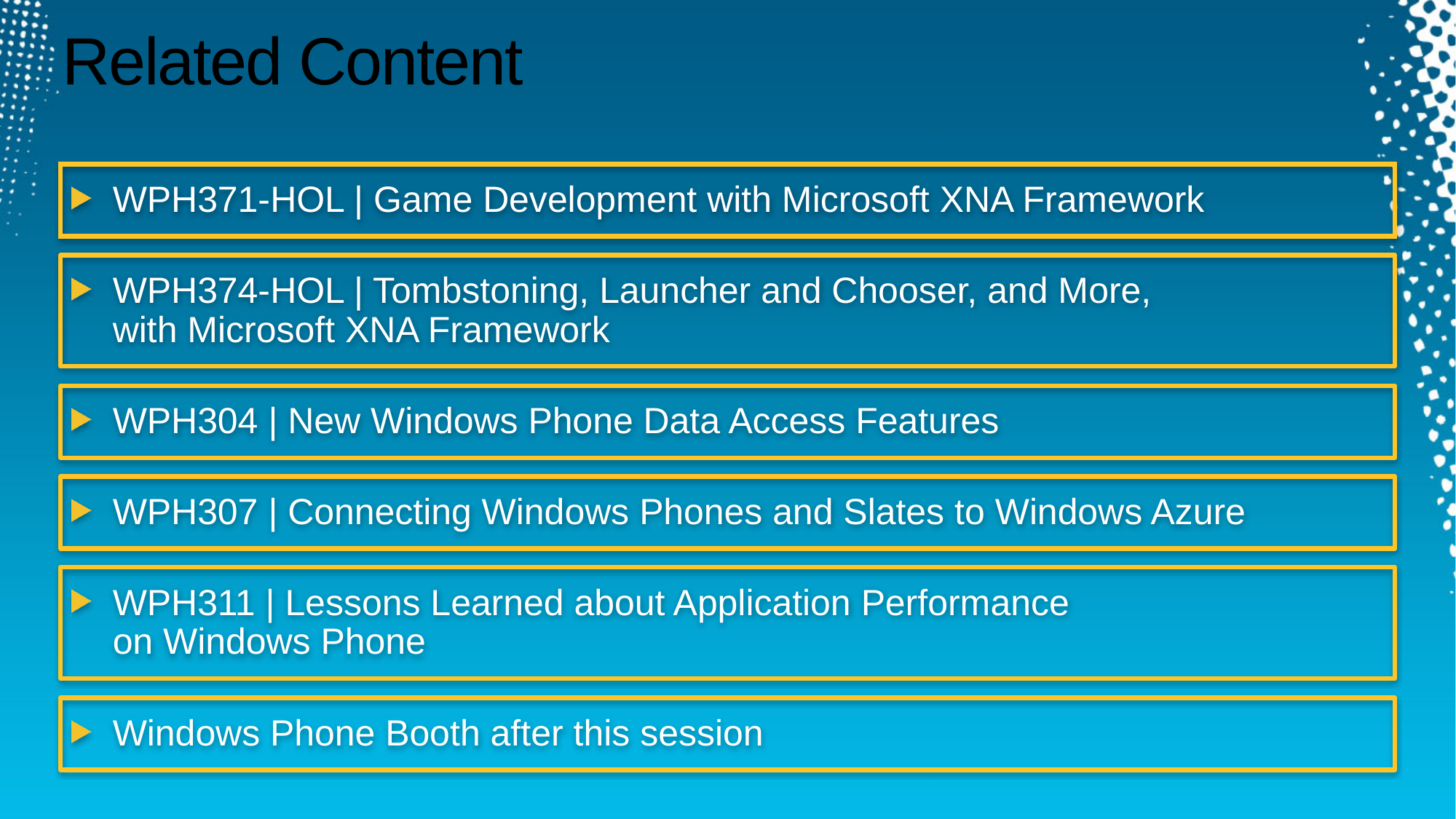

Required Slide

Speakers, please list the Breakout Sessions, Interactive Discussions, Labs, Demo Stations and Certification Exam that relate to your session. Also indicate when they can find you staffing in the TLC.

# Related Content
WPH371-HOL | Game Development with Microsoft XNA Framework
WPH374-HOL | Tombstoning, Launcher and Chooser, and More,
with Microsoft XNA Framework
WPH304 | New Windows Phone Data Access Features
WPH307 | Connecting Windows Phones and Slates to Windows Azure
WPH311 | Lessons Learned about Application Performance
on Windows Phone
Windows Phone Booth after this session